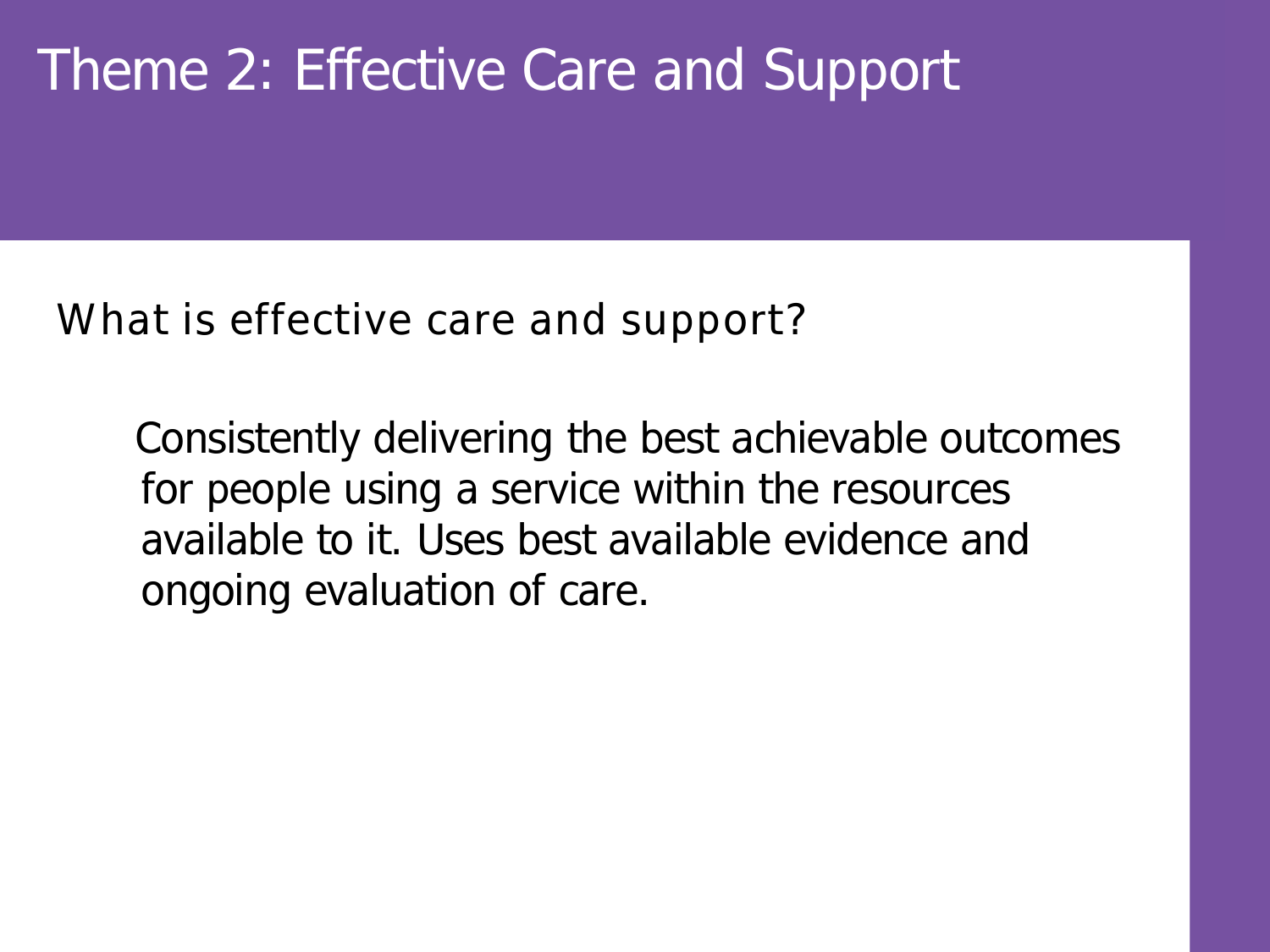

Theme 2: Effective Care and Support

What is effective care and support?

      Consistently delivering the best achievable outcomes for people using a service within the resources available to it. Uses best available evidence and ongoing evaluation of care.